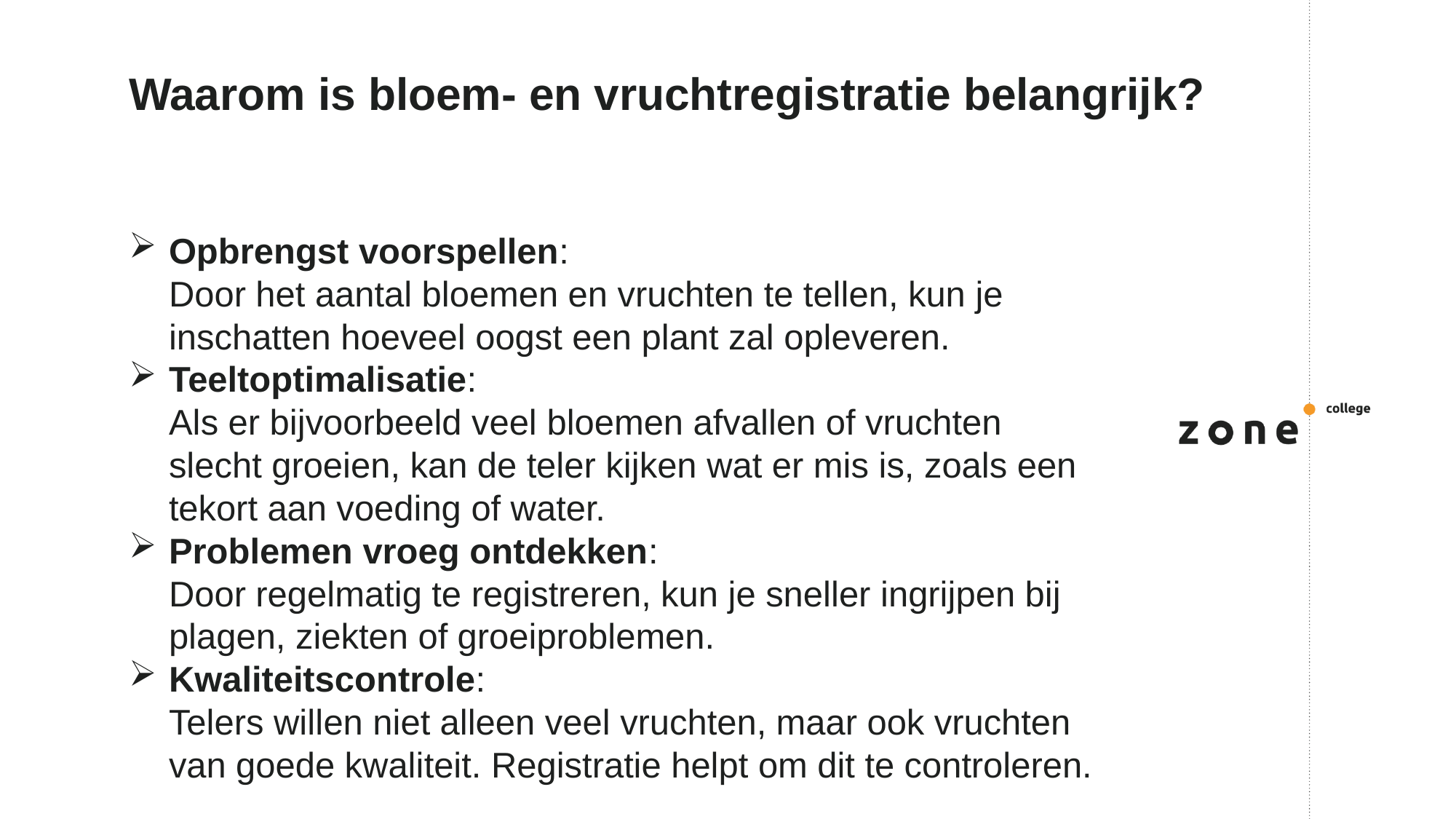

# Waarom is bloem- en vruchtregistratie belangrijk?
Opbrengst voorspellen:
Door het aantal bloemen en vruchten te tellen, kun je inschatten hoeveel oogst een plant zal opleveren.
Teeltoptimalisatie:
Als er bijvoorbeeld veel bloemen afvallen of vruchten slecht groeien, kan de teler kijken wat er mis is, zoals een tekort aan voeding of water.
Problemen vroeg ontdekken:
Door regelmatig te registreren, kun je sneller ingrijpen bij plagen, ziekten of groeiproblemen.
Kwaliteitscontrole:
Telers willen niet alleen veel vruchten, maar ook vruchten van goede kwaliteit. Registratie helpt om dit te controleren.